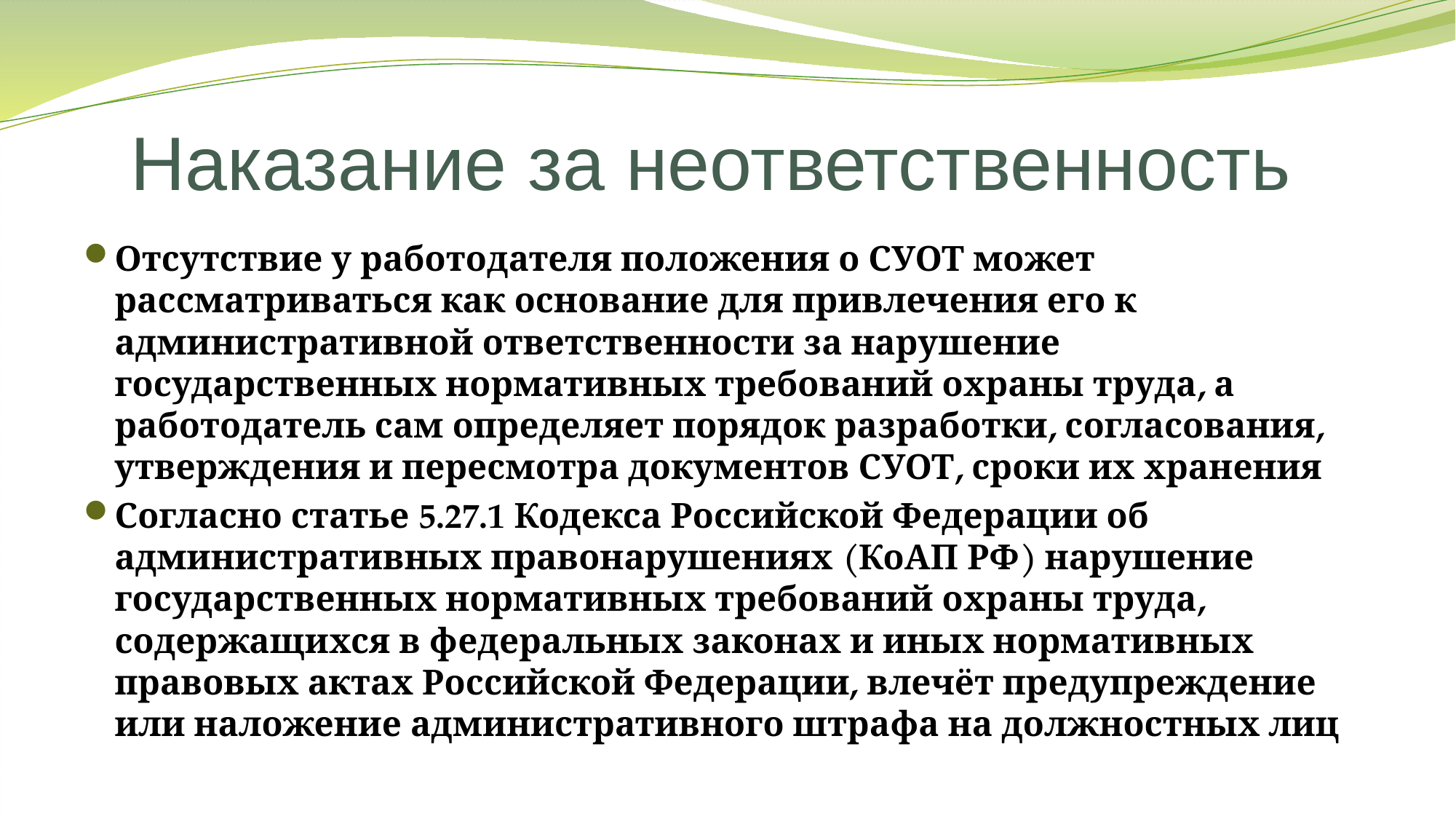

# Наказание за неответственность
Отсутствие у работодателя положения о СУОТ может рассматриваться как основание для привлечения его к административной ответственности за нарушение государственных нормативных требований охраны труда, а работодатель сам определяет порядок разработки, согласования, утверждения и пересмотра документов СУОТ, сроки их хранения
Согласно статье 5.27.1 Кодекса Российской Федерации об административных правонарушениях (КоАП РФ) нарушение государственных нормативных требований охраны труда, содержащихся в федеральных законах и иных нормативных правовых актах Российской Федерации, влечёт предупреждение или наложение административного штрафа на должностных лиц